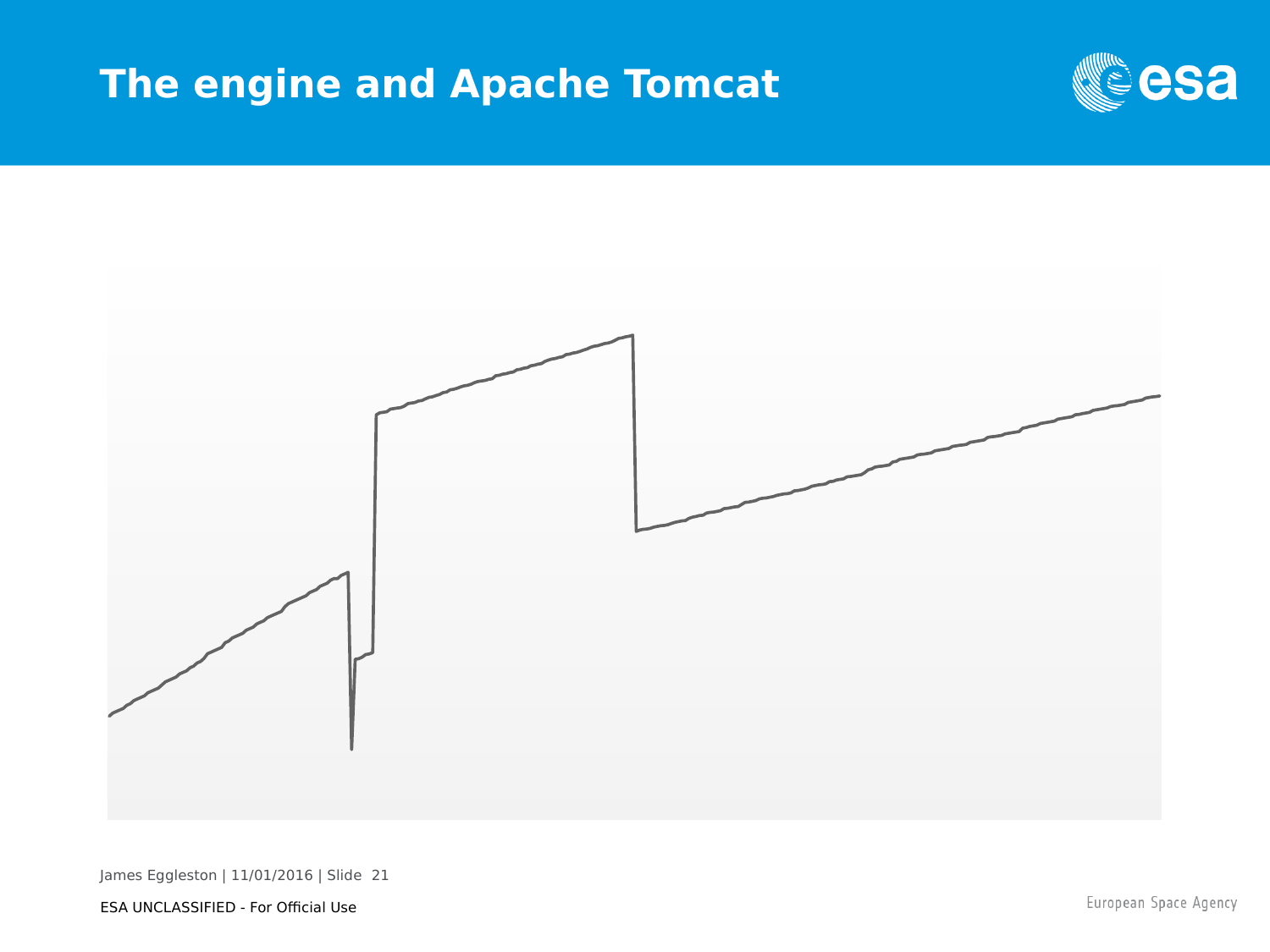

# The engine and Apache Tomcat

### Chart

| Category |  |
|---|---|
| 20160119104052 | 44906096.0 |
| 20160119104054 | 46262560.0 |
| 20160119104056 | 46940928.0 |
| 20160119104058 | 47619296.0 |
| 20160119104100 | 48297664.0 |
| 20160119104102 | 49654272.0 |
| 20160119104104 | 50332640.0 |
| 20160119104106 | 51705816.0 |
| 20160119104108 | 52384184.0 |
| 20160119104110 | 53062552.0 |
| 20160119104112 | 53740920.0 |
| 20160119104114 | 55097952.0 |
| 20160119104116 | 55776320.0 |
| 20160119104118 | 56454688.0 |
| 20160119104120 | 57133056.0 |
| 20160119104122 | 58506200.0 |
| 20160119104124 | 59863680.0 |
| 20160119104126 | 60542048.0 |
| 20160119104128 | 61220416.0 |
| 20160119104130 | 61898784.0 |
| 20160119104132 | 63255528.0 |
| 20160119104134 | 63933896.0 |
| 20160119104136 | 64612248.0 |
| 20160119104138 | 65968760.0 |
| 20160119104140 | 66647128.0 |
| 20160119104142 | 68020920.0 |
| 20160119104144 | 68699288.0 |
| 20160119104146 | 70055728.0 |
| 20160119104148 | 72090072.0 |
| 20160119104150 | 72768216.0 |
| 20160119104152 | 73446360.0 |
| 20160119104154 | 74124504.0 |
| 20160119104156 | 74802648.0 |
| 20160119104158 | 76853720.0 |
| 20160119104200 | 77531864.0 |
| 20160119104202 | 78888792.0 |
| 20160119104204 | 79566936.0 |
| 20160119104206 | 80245080.0 |
| 20160119104208 | 80923224.0 |
| 20160119104210 | 82279520.0 |
| 20160119104212 | 82957592.0 |
| 20160119104214 | 83635664.0 |
| 20160119104216 | 85008448.0 |
| 20160119104218 | 85686520.0 |
| 20160119104220 | 86364592.0 |
| 20160119104222 | 87720816.0 |
| 20160119104224 | 88398888.0 |
| 20160119104226 | 89076960.0 |
| 20160119104228 | 89755032.0 |
| 20160119104230 | 90433104.0 |
| 20160119104232 | 92484360.0 |
| 20160119104234 | 93840536.0 |
| 20160119104236 | 94518608.0 |
| 20160119104238 | 95196680.0 |
| 20160119104240 | 95874752.0 |
| 20160119104242 | 96552824.0 |
| 20160119104244 | 97230896.0 |
| 20160119104246 | 98587072.0 |
| 20160119104248 | 99265144.0 |
| 20160119104250 | 99943216.0 |
| 20160119104252 | 101316056.0 |
| 20160119104254 | 101994128.0 |
| 20160119104256 | 102672200.0 |
| 20160119104258 | 104028376.0 |
| 20160119104300 | 104706448.0 |
| 20160119104302 | 104706448.0 |
| 20160119104304 | 106062592.0 |
| 20160119104306 | 106740664.0 |
| 20160119104308 | 107418736.0 |
| 20160119104310 | 30407272.0 |
| 20160119104312 | 69656248.0 |
| 20160119104314 | 69890864.0 |
| 20160119104316 | 70594896.0 |
| 20160119104318 | 71721584.0 |
| 20160119104320 | 71956200.0 |
| 20160119104322 | 72535384.0 |
| 20160119104324 | 175856632.0 |
| 20160119104326 | 176732648.0 |
| 20160119104328 | 176967264.0 |
| 20160119104330 | 177201880.0 |
| 20160119104332 | 178329344.0 |
| 20160119104334 | 178563960.0 |
| 20160119104336 | 178798576.0 |
| 20160119104338 | 179033192.0 |
| 20160119104340 | 179674632.0 |
| 20160119104342 | 180738992.0 |
| 20160119104344 | 180973608.0 |
| 20160119104346 | 181208224.0 |
| 20160119104348 | 181850112.0 |
| 20160119104350 | 182084728.0 |
| 20160119104352 | 182805328.0 |
| 20160119104354 | 183446784.0 |
| 20160119104356 | 183681400.0 |
| 20160119104358 | 184228856.0 |
| 20160119104400 | 184698112.0 |
| 20160119104402 | 185512200.0 |
| 20160119104404 | 185746816.0 |
| 20160119104406 | 186701576.0 |
| 20160119104408 | 186936192.0 |
| 20160119104410 | 187405560.0 |
| 20160119104412 | 187984304.0 |
| 20160119104414 | 188453568.0 |
| 20160119104416 | 188688184.0 |
| 20160119104418 | 189157416.0 |
| 20160119104420 | 189878016.0 |
| 20160119104422 | 190347248.0 |
| 20160119104424 | 190581864.0 |
| 20160119104426 | 190816480.0 |
| 20160119104428 | 191285712.0 |
| 20160119104430 | 191520328.0 |
| 20160119104432 | 192819864.0 |
| 20160119104434 | 193054480.0 |
| 20160119104436 | 193523712.0 |
| 20160119104438 | 193758328.0 |
| 20160119104440 | 194227560.0 |
| 20160119104442 | 194462176.0 |
| 20160119104444 | 195416984.0 |
| 20160119104446 | 195651600.0 |
| 20160119104448 | 196120832.0 |
| 20160119104450 | 196355448.0 |
| 20160119104452 | 197168824.0 |
| 20160119104454 | 197403440.0 |
| 20160119104456 | 197872672.0 |
| 20160119104458 | 198107288.0 |
| 20160119104500 | 199062296.0 |
| 20160119104502 | 199641472.0 |
| 20160119104504 | 200110704.0 |
| 20160119104506 | 200345320.0 |
| 20160119104508 | 200814936.0 |
| 20160119104510 | 201049552.0 |
| 20160119104512 | 202004800.0 |
| 20160119104514 | 202239416.0 |
| 20160119104516 | 202709040.0 |
| 20160119104518 | 202943656.0 |
| 20160119104520 | 203412920.0 |
| 20160119104522 | 203991720.0 |
| 20160119104524 | 204461040.0 |
| 20160119104526 | 205181136.0 |
| 20160119104528 | 205650784.0 |
| 20160119104530 | 205885400.0 |
| 20160119104532 | 206354720.0 |
| 20160119104534 | 206824136.0 |
| 20160119104536 | 207058752.0 |
| 20160119104538 | 207528288.0 |
| 20160119104540 | 208248320.0 |
| 20160119104542 | 209062160.0 |
| 20160119104544 | 209296776.0 |
| 20160119104546 | 209766032.0 |
| 20160119104548 | 210000648.0 |
| 20160119104550 | 210469880.0 |
| 20160119104552 | 125215464.0 |
| 20160119104554 | 125820736.0 |
| 20160119104556 | 126125536.0 |
| 20160119104558 | 126254360.0 |
| 20160119104600 | 126559016.0 |
| 20160119104602 | 127069392.0 |
| 20160119104604 | 127374400.0 |
| 20160119104606 | 127679432.0 |
| 20160119104608 | 127808256.0 |
| 20160119104610 | 128112984.0 |
| 20160119104612 | 128655912.0 |
| 20160119104614 | 129166864.0 |
| 20160119104616 | 129471520.0 |
| 20160119104618 | 129776176.0 |
| 20160119104620 | 129912936.0 |
| 20160119104622 | 130877392.0 |
| 20160119104624 | 131388056.0 |
| 20160119104626 | 131692712.0 |
| 20160119104628 | 132112416.0 |
| 20160119104630 | 132241240.0 |
| 20160119104632 | 133166184.0 |
| 20160119104634 | 133470864.0 |
| 20160119104636 | 133599688.0 |
| 20160119104638 | 133904344.0 |
| 20160119104640 | 134209144.0 |
| 20160119104642 | 135134256.0 |
| 20160119104644 | 135263080.0 |
| 20160119104646 | 135567808.0 |
| 20160119104648 | 135872816.0 |
| 20160119104650 | 136001640.0 |
| 20160119104652 | 136926648.0 |
| 20160119104654 | 137831064.0 |
| 20160119104656 | 137959888.0 |
| 20160119104658 | 138264544.0 |
| 20160119104700 | 138569200.0 |
| 20160119104702 | 139318344.0 |
| 20160119104704 | 139623072.0 |
| 20160119104706 | 139751896.0 |
| 20160119104708 | 140056632.0 |
| 20160119104710 | 140361288.0 |
| 20160119104712 | 140872184.0 |
| 20160119104714 | 141176944.0 |
| 20160119104716 | 141481624.0 |
| 20160119104718 | 141610448.0 |
| 20160119104720 | 141915296.0 |
| 20160119104722 | 142840224.0 |
| 20160119104724 | 142969048.0 |
| 20160119104726 | 143273704.0 |
| 20160119104728 | 143578664.0 |
| 20160119104730 | 144108920.0 |
| 20160119104732 | 144858104.0 |
| 20160119104734 | 145162760.0 |
| 20160119104736 | 145467768.0 |
| 20160119104738 | 145596592.0 |
| 20160119104740 | 145901248.0 |
| 20160119104742 | 146826472.0 |
| 20160119104744 | 146955296.0 |
| 20160119104746 | 147537192.0 |
| 20160119104748 | 147795144.0 |
| 20160119104750 | 148052792.0 |
| 20160119104752 | 148930592.0 |
| 20160119104754 | 149059416.0 |
| 20160119104756 | 149317096.0 |
| 20160119104758 | 149574744.0 |
| 20160119104800 | 149832504.0 |
| 20160119104802 | 150711208.0 |
| 20160119104804 | 151983368.0 |
| 20160119104806 | 152353760.0 |
| 20160119104808 | 153168880.0 |
| 20160119104810 | 153426920.0 |
| 20160119104812 | 153555744.0 |
| 20160119104814 | 153813480.0 |
| 20160119104816 | 154071160.0 |
| 20160119104818 | 155388456.0 |
| 20160119104820 | 155646696.0 |
| 20160119104822 | 156524832.0 |
| 20160119104824 | 156782528.0 |
| 20160119104826 | 157040208.0 |
| 20160119104828 | 157298016.0 |
| 20160119104830 | 157556016.0 |
| 20160119104832 | 158433360.0 |
| 20160119104834 | 158691152.0 |
| 20160119104836 | 158819976.0 |
| 20160119104838 | 159077712.0 |
| 20160119104840 | 159335360.0 |
| 20160119104842 | 160213560.0 |
| 20160119104844 | 160471560.0 |
| 20160119104846 | 160729592.0 |
| 20160119104848 | 160987832.0 |
| 20160119104850 | 161245568.0 |
| 20160119104852 | 162124032.0 |
| 20160119104854 | 162381824.0 |
| 20160119104856 | 162639472.0 |
| 20160119104858 | 162768296.0 |
| 20160119104900 | 163025944.0 |
| 20160119104902 | 163903400.0 |
| 20160119104904 | 164161128.0 |
| 20160119104906 | 164418808.0 |
| 20160119104908 | 164676480.0 |
| 20160119104910 | 164934176.0 |
| 20160119104912 | 166037528.0 |
| 20160119104914 | 166295176.0 |
| 20160119104916 | 166424000.0 |
| 20160119104918 | 166681696.0 |
| 20160119104920 | 166939344.0 |
| 20160119104922 | 167578672.0 |
| 20160119104924 | 167836480.0 |
| 20160119104926 | 168094168.0 |
| 20160119104928 | 168352408.0 |
| 20160119104930 | 168610056.0 |
| 20160119104932 | 170074128.0 |
| 20160119104934 | 170331808.0 |
| 20160119104936 | 170815224.0 |
| 20160119104938 | 171072896.0 |
| 20160119104940 | 171330648.0 |
| 20160119104942 | 172079856.0 |
| 20160119104944 | 172337504.0 |
| 20160119104946 | 172595152.0 |
| 20160119104948 | 172853152.0 |
| 20160119104950 | 173110848.0 |
| 20160119104952 | 173988192.0 |
| 20160119104954 | 174246216.0 |
| 20160119104956 | 174503896.0 |
| 20160119104958 | 174761632.0 |
| 20160119105000 | 175019280.0 |
| 20160119105002 | 175897272.0 |
| 20160119105004 | 176026096.0 |
| 20160119105006 | 176396744.0 |
| 20160119105008 | 176654416.0 |
| 20160119105010 | 176912064.0 |
| 20160119105012 | 177790168.0 |
| 20160119105014 | 178047872.0 |
| 20160119105016 | 178305568.0 |
| 20160119105018 | 178563216.0 |
| 20160119105020 | 178821456.0 |
| 20160119105022 | 179461704.0 |
| 20160119105024 | 179719432.0 |
| 20160119105026 | 179848256.0 |
| 20160119105028 | 180105904.0 |
| 20160119105030 | 180363552.0 |
| 20160119105032 | 181241000.0 |
| 20160119105034 | 181498792.0 |
| 20160119105036 | 181756584.0 |
| 20160119105038 | 182014824.0 |
| 20160119105040 | 182272504.0 |
| 20160119105042 | 183151192.0 |
| 20160119105044 | 183408840.0 |
| 20160119105046 | 183666568.0 |
| 20160119105048 | 183795392.0 |
| 20160119105050 | 184053040.0 |